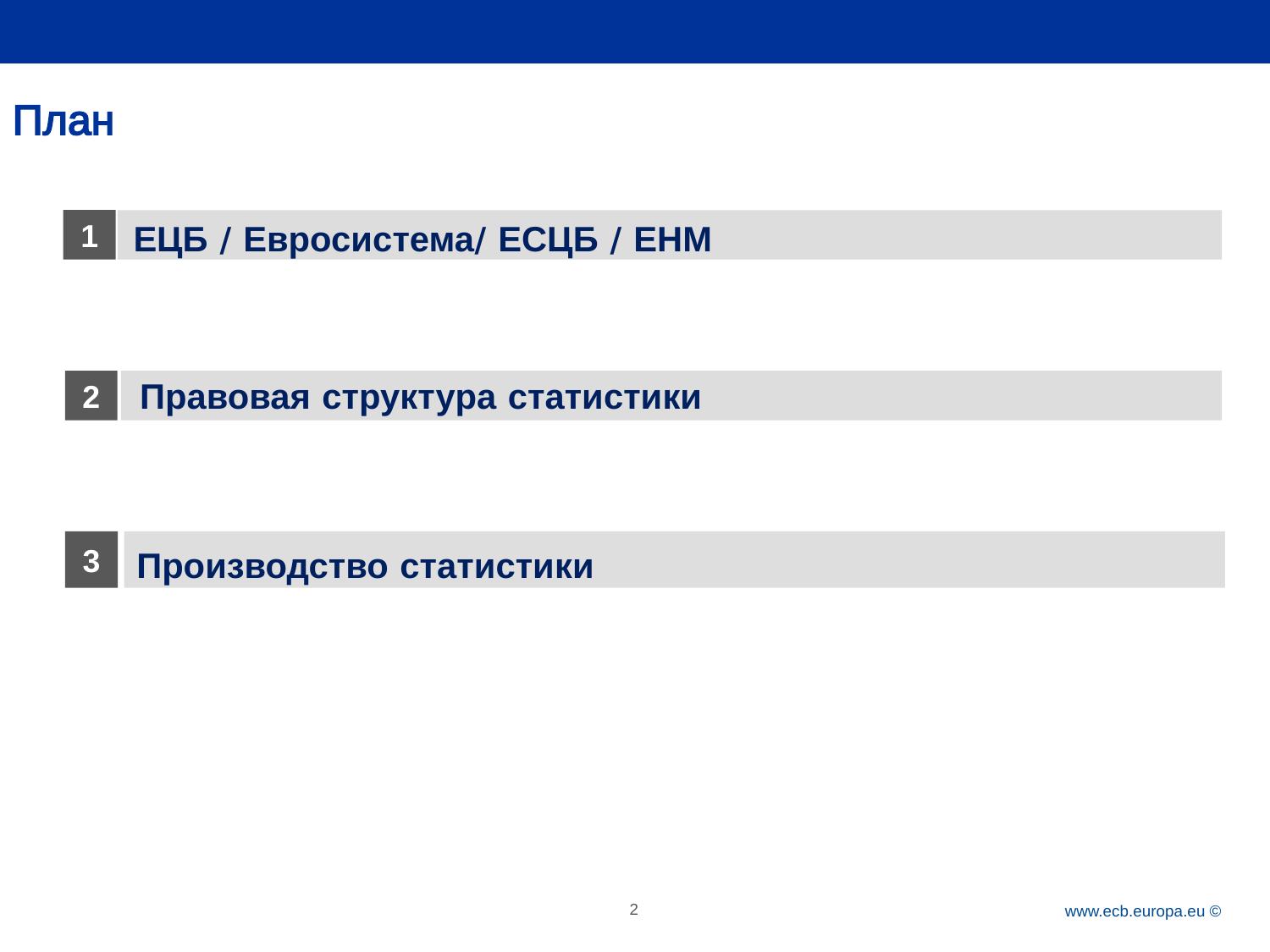

План
ЕЦБ / Евросистема/ ЕСЦБ / ЕНМ
1

Правовая структура статистики

2
Производство статистики

3
2